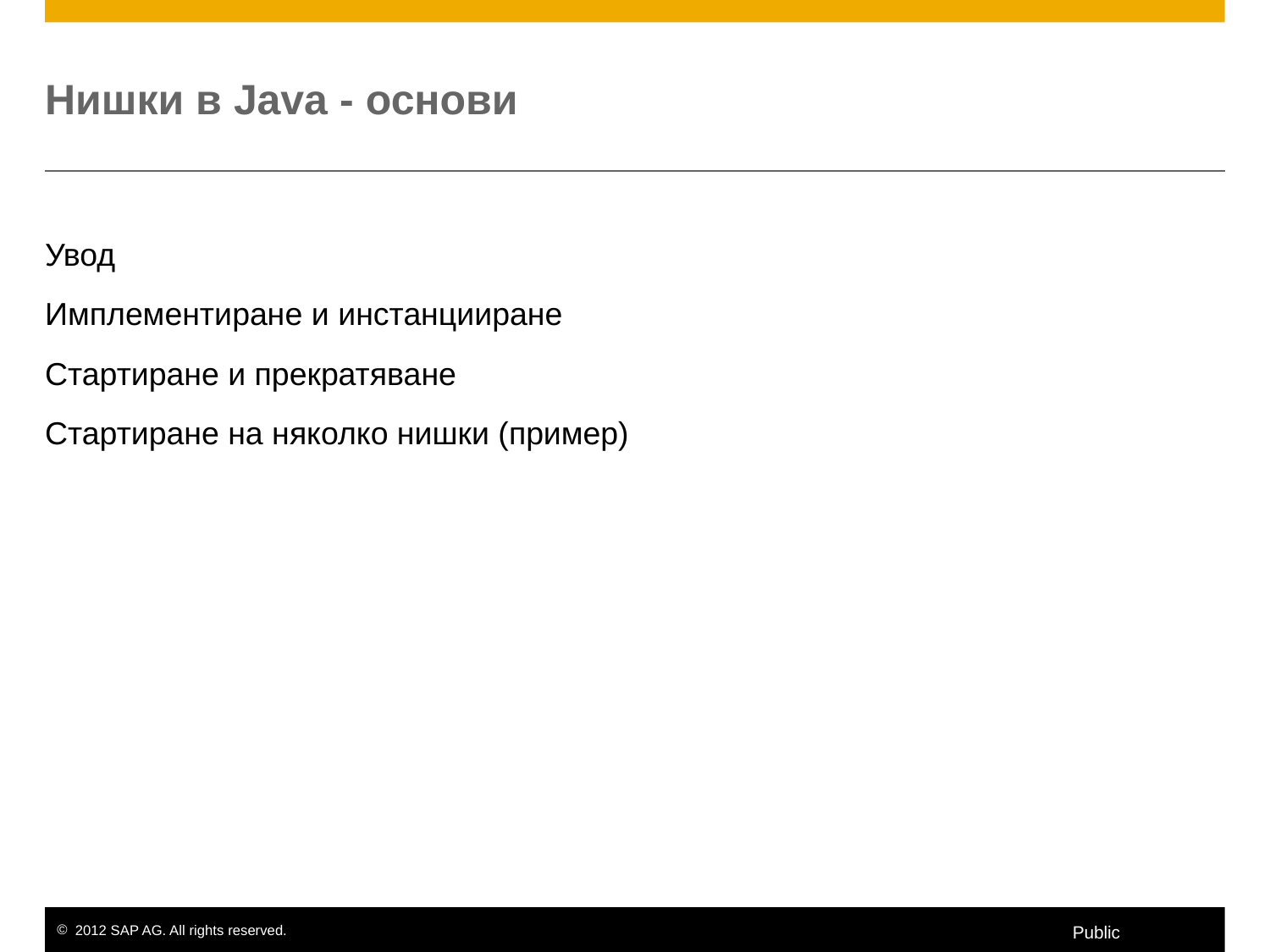

# Нишки в Java - основи
Увод
Имплементиране и инстанцииране
Стартиране и прекратяване
Стартиране на няколко нишки (пример)